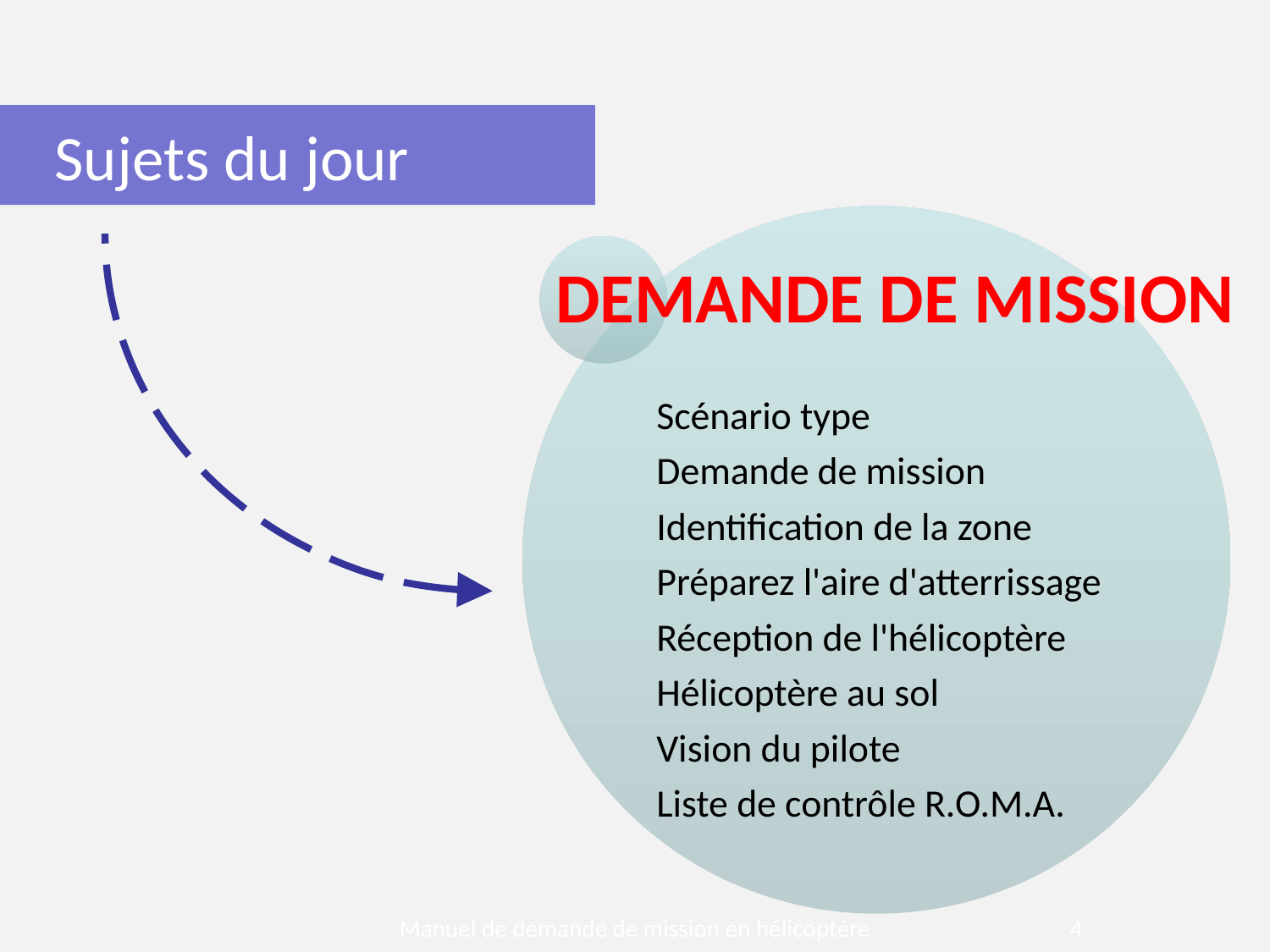

Sujets du jour
DEMANDE DE MISSION
Scénario type
Demande de mission
Identification de la zone
Préparez l'aire d'atterrissage
Réception de l'hélicoptère
Hélicoptère au sol
Vision du pilote
Liste de contrôle R.O.M.A.
Manuel de demande de mission en hélicoptère
4